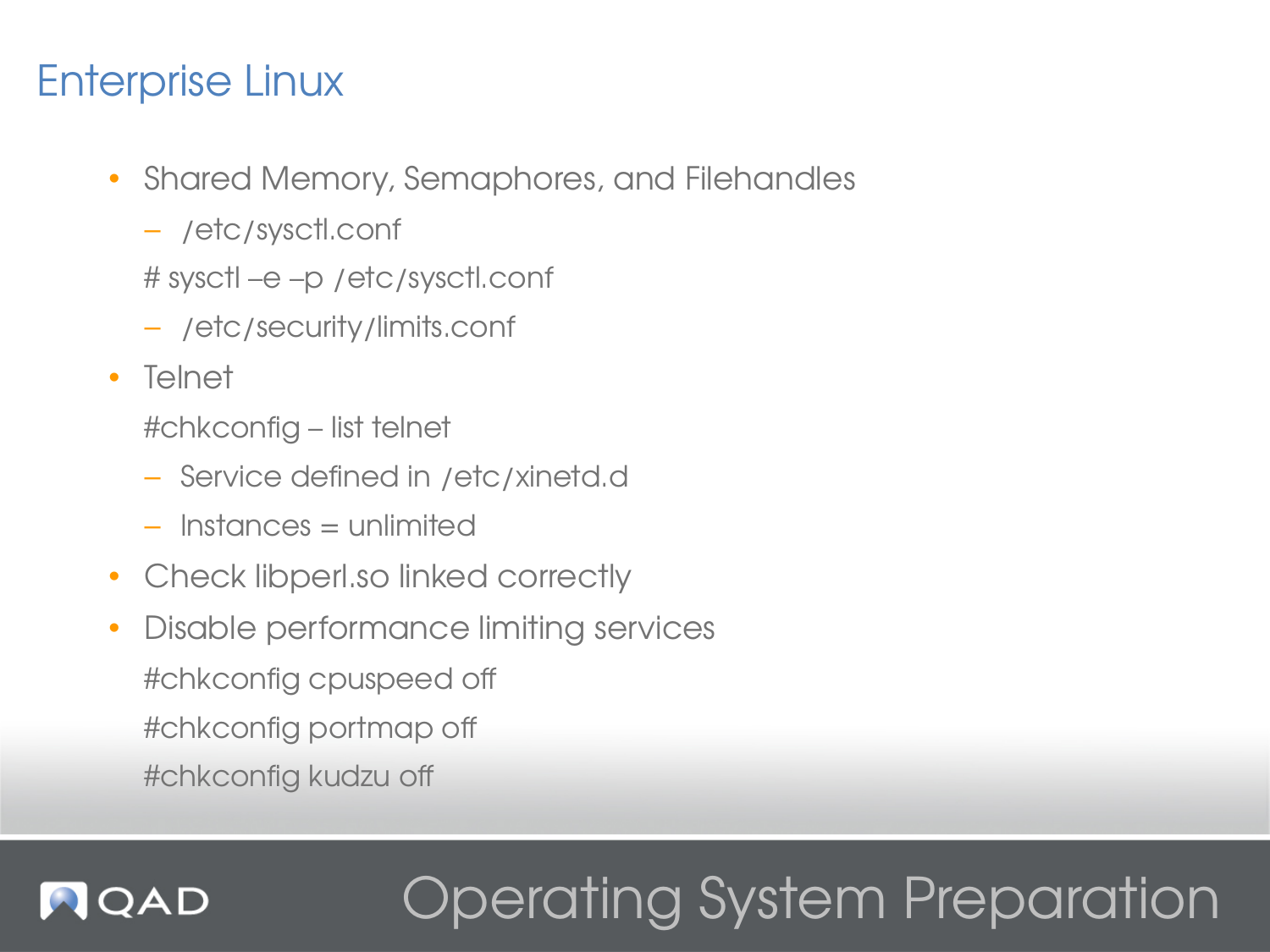

Enterprise Linux
Shared Memory, Semaphores, and Filehandles
/etc/sysctl.conf
# sysctl –e –p /etc/sysctl.conf
/etc/security/limits.conf
Telnet
#chkconfig – list telnet
Service defined in /etc/xinetd.d
Instances = unlimited
Check libperl.so linked correctly
Disable performance limiting services
#chkconfig cpuspeed off
#chkconfig portmap off
#chkconfig kudzu off

# Operating System Preparation